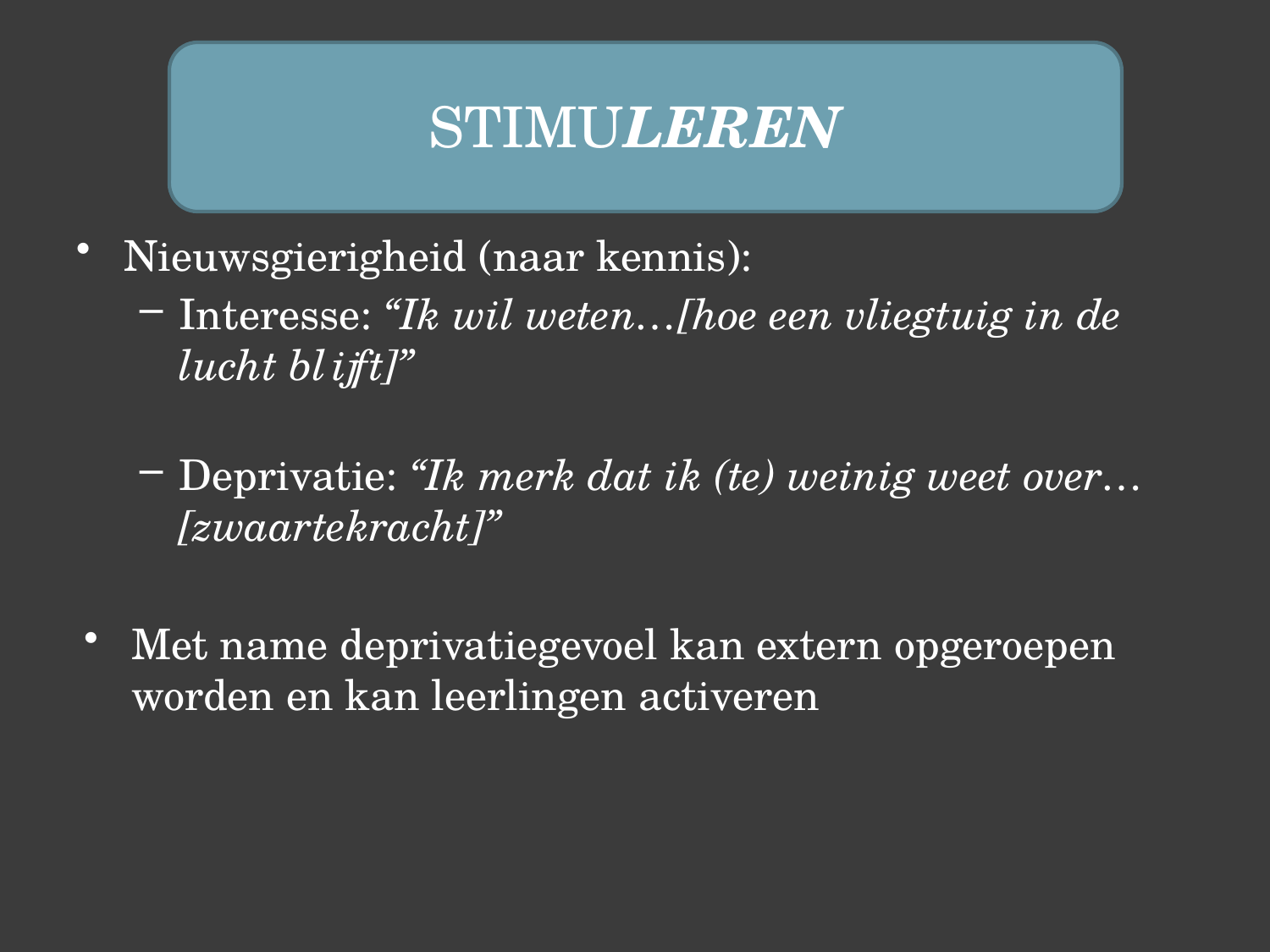

# Stimuleren

Nieuwsgierigheid (naar kennis):
Interesse: “Ik wil weten…[hoe een vliegtuig in de lucht blijft]”
Deprivatie: “Ik merk dat ik (te) weinig weet over…[zwaartekracht]”

Met name deprivatiegevoel kan extern opgeroepen worden en kan leerlingen activeren